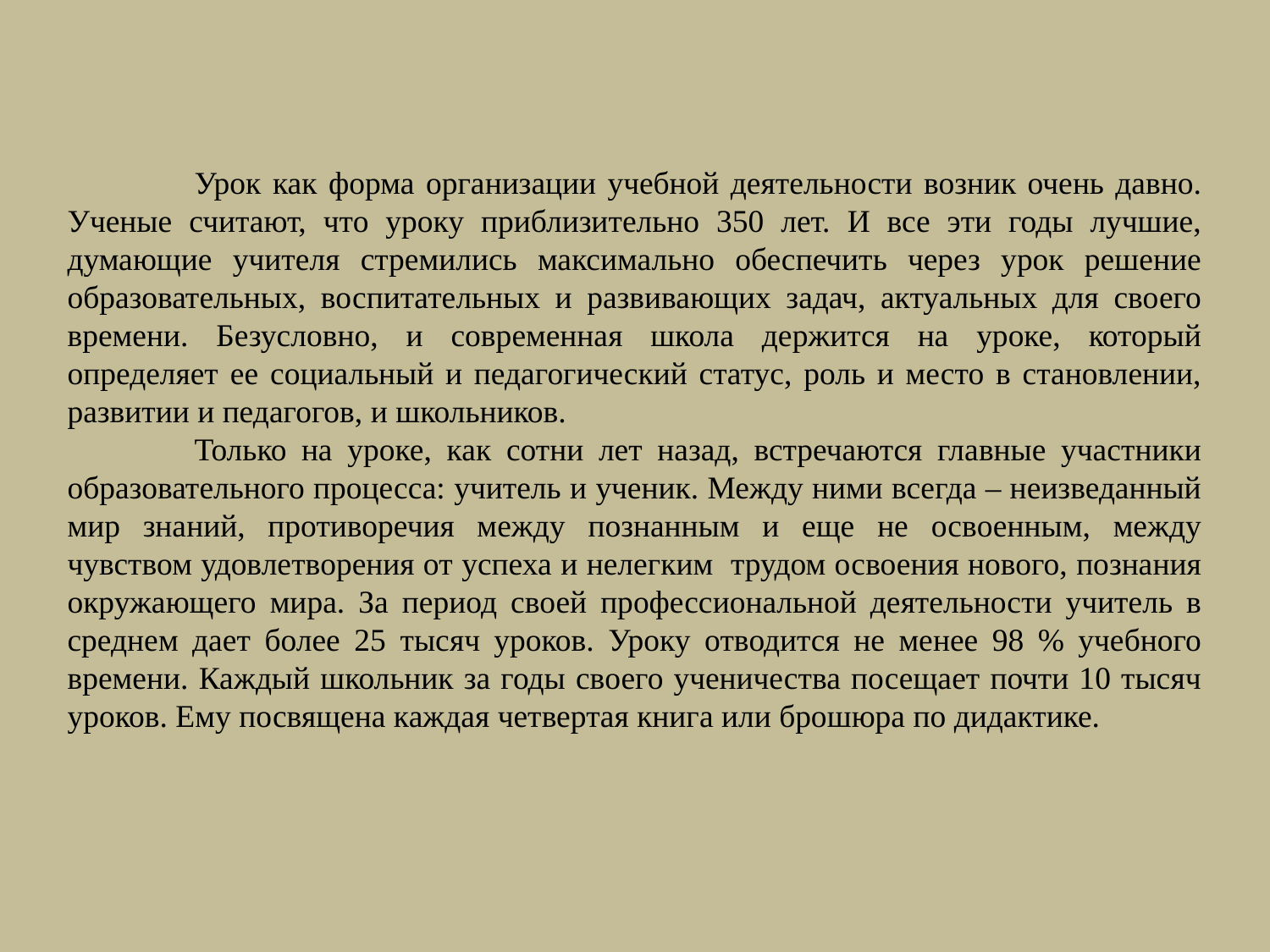

Урок как форма организации учебной деятельности возник очень давно. Ученые считают, что уроку приблизительно 350 лет. И все эти годы лучшие, думающие учителя стремились максимально обеспечить через урок решение образовательных, воспитательных и развивающих задач, актуальных для своего времени. Безусловно, и современная школа держится на уроке, который определяет ее социальный и педагогический статус, роль и место в становлении, развитии и педагогов, и школьников.
	Только на уроке, как сотни лет назад, встречаются главные участники образовательного процесса: учитель и ученик. Между ними всегда – неизведанный мир знаний, противоречия между познанным и еще не освоенным, между чувством удовлетворения от успеха и нелегким  трудом освоения нового, познания окружающего мира. За период своей профессиональной деятельности учитель в среднем дает более 25 тысяч уроков. Уроку отводится не менее 98 % учебного времени. Каждый школьник за годы своего ученичества посещает почти 10 тысяч уроков. Ему посвящена каждая четвертая книга или брошюра по дидактике.